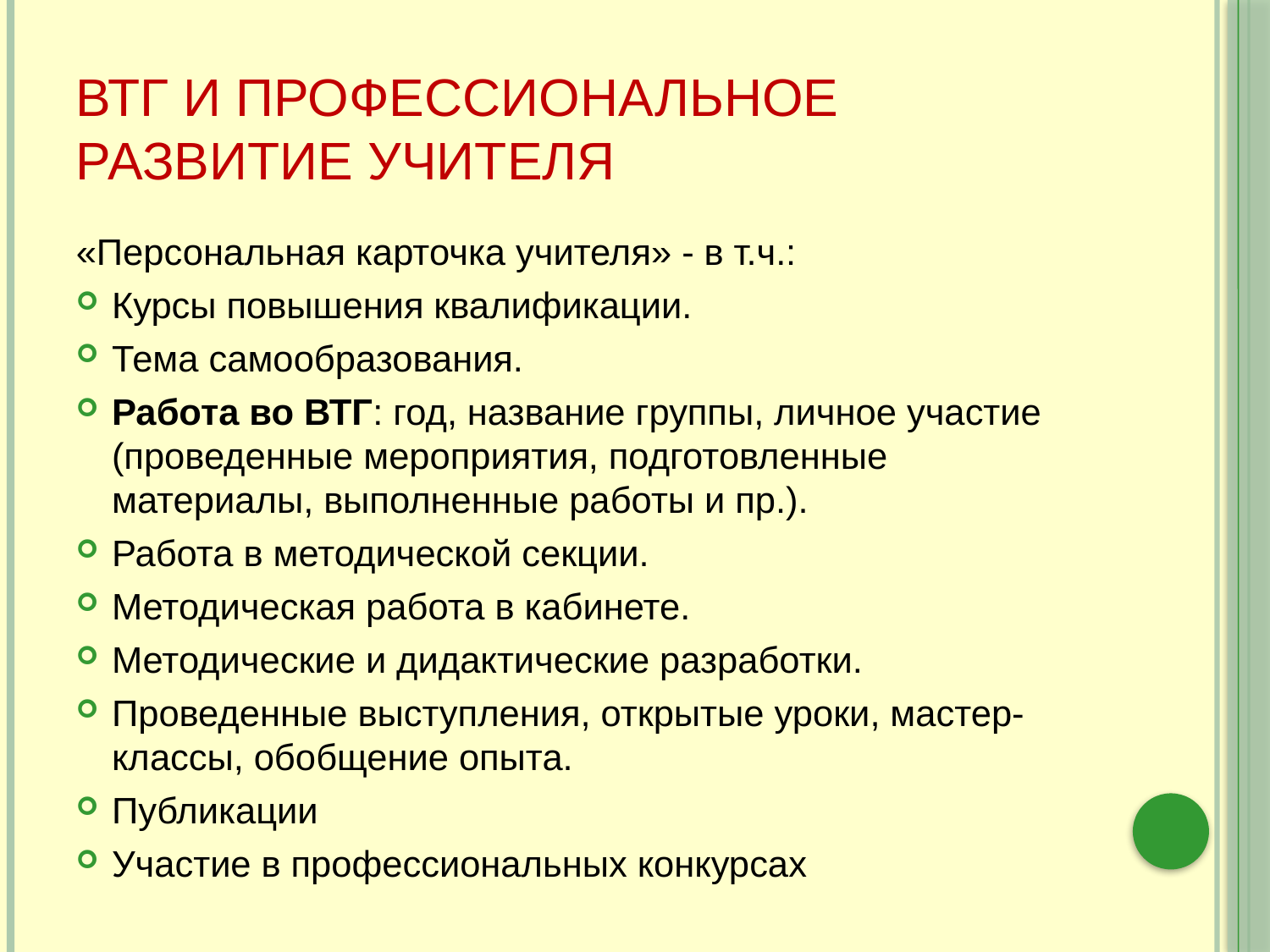

# ВТГ и профессиональное развитие учителя
«Персональная карточка учителя» - в т.ч.:
Курсы повышения квалификации.
Тема самообразования.
Работа во ВТГ: год, название группы, личное участие (проведенные мероприятия, подготовленные материалы, выполненные работы и пр.).
Работа в методической секции.
Методическая работа в кабинете.
Методические и дидактические разработки.
Проведенные выступления, открытые уроки, мастер-классы, обобщение опыта.
Публикации
Участие в профессиональных конкурсах